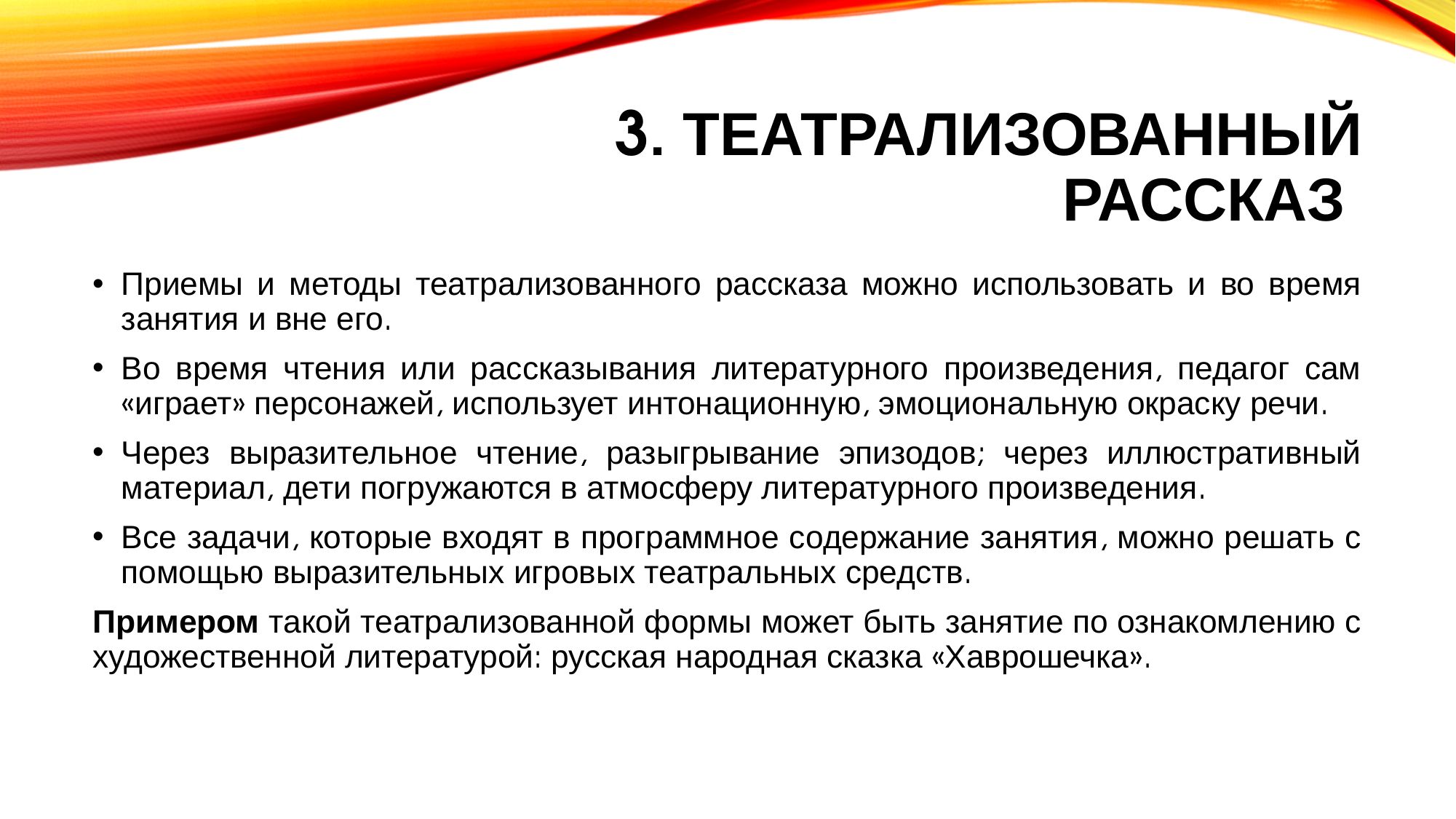

# 3. Театрализованный рассказ
Приемы и методы театрализованного рассказа можно использовать и во время занятия и вне его.
Во время чтения или рассказывания литературного произведения, педагог сам «играет» персонажей, использует интонационную, эмоциональную окраску речи.
Через выразительное чтение, разыгрывание эпизодов; через иллюстративный материал, дети погружаются в атмосферу литературного произведения.
Все задачи, которые входят в программное содержание занятия, можно решать с помощью выразительных игровых театральных средств.
Примером такой театрализованной формы может быть занятие по ознакомлению с художественной литературой: русская народная сказка «Хаврошечка».